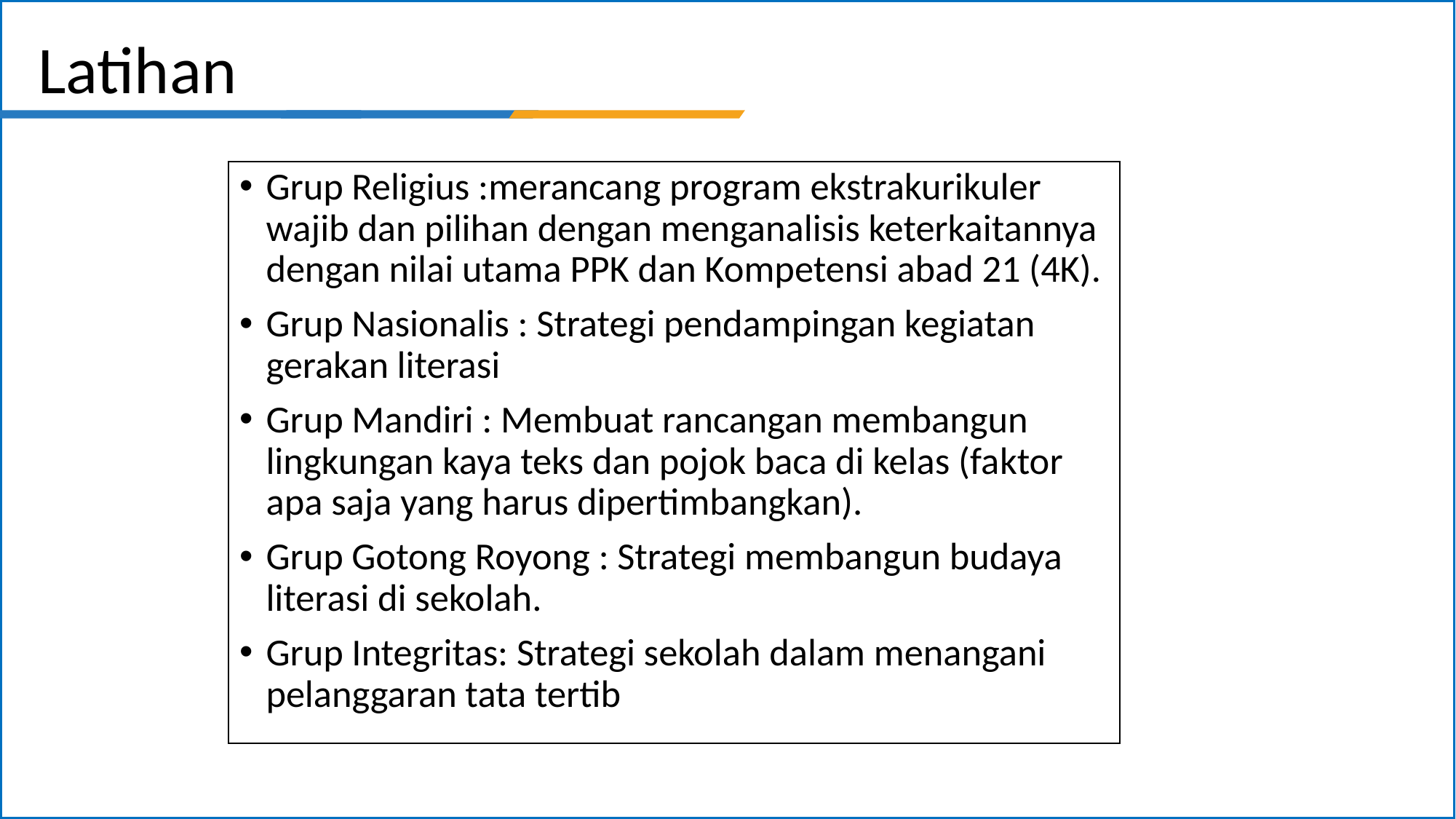

# Latihan

Grup Religius :merancang program ekstrakurikuler wajib dan pilihan dengan menganalisis keterkaitannya dengan nilai utama PPK dan Kompetensi abad 21 (4K).
Grup Nasionalis : Strategi pendampingan kegiatan gerakan literasi
Grup Mandiri : Membuat rancangan membangun lingkungan kaya teks dan pojok baca di kelas (faktor apa saja yang harus dipertimbangkan).
Grup Gotong Royong : Strategi membangun budaya literasi di sekolah.
Grup Integritas: Strategi sekolah dalam menangani pelanggaran tata tertib